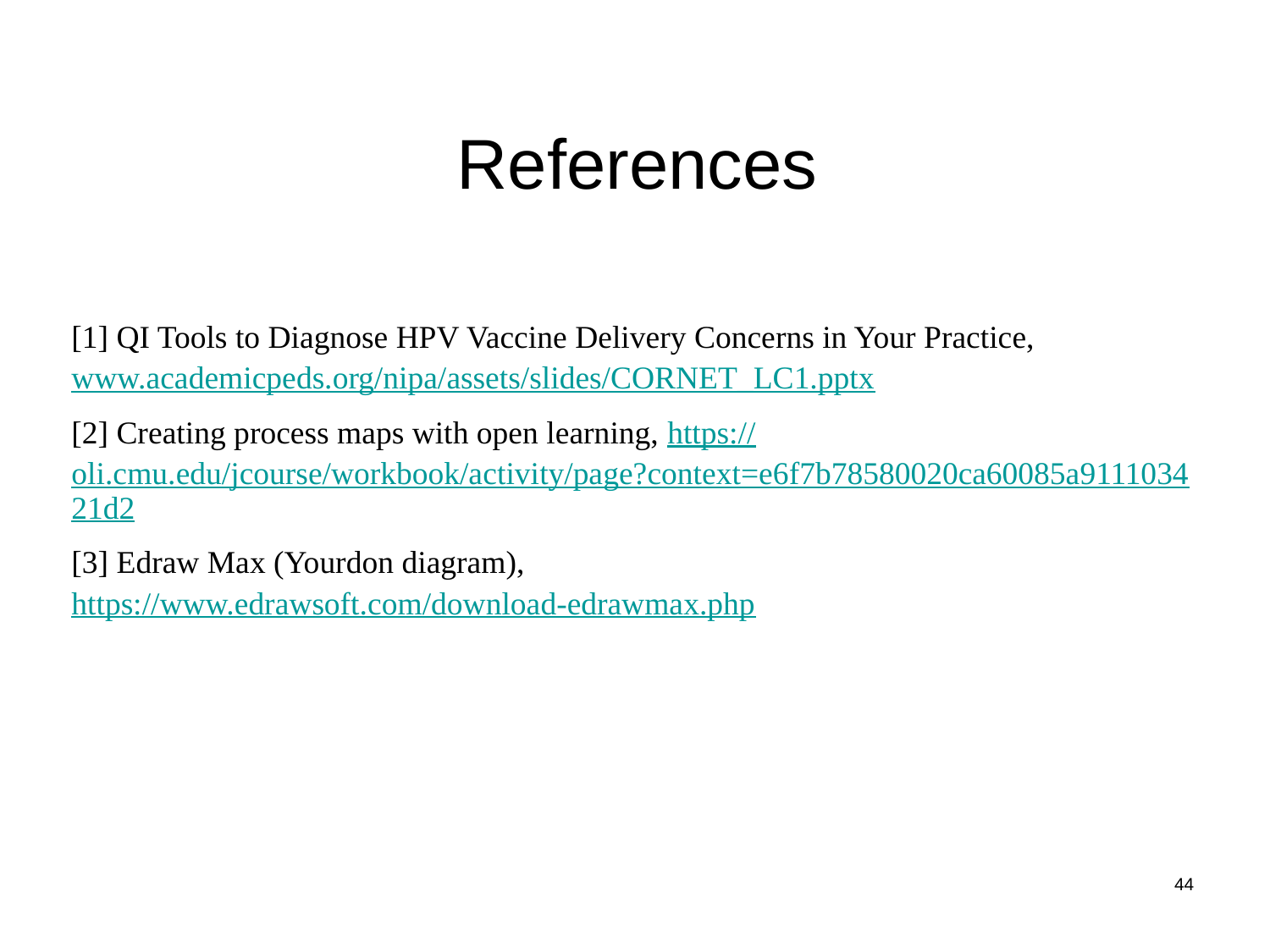

References
[1] QI Tools to Diagnose HPV Vaccine Delivery Concerns in Your Practice, www.academicpeds.org/nipa/assets/slides/CORNET_LC1.pptx
[2] Creating process maps with open learning, https://oli.cmu.edu/jcourse/workbook/activity/page?context=e6f7b78580020ca60085a911103421d2
[3] Edraw Max (Yourdon diagram), https://www.edrawsoft.com/download-edrawmax.php
44